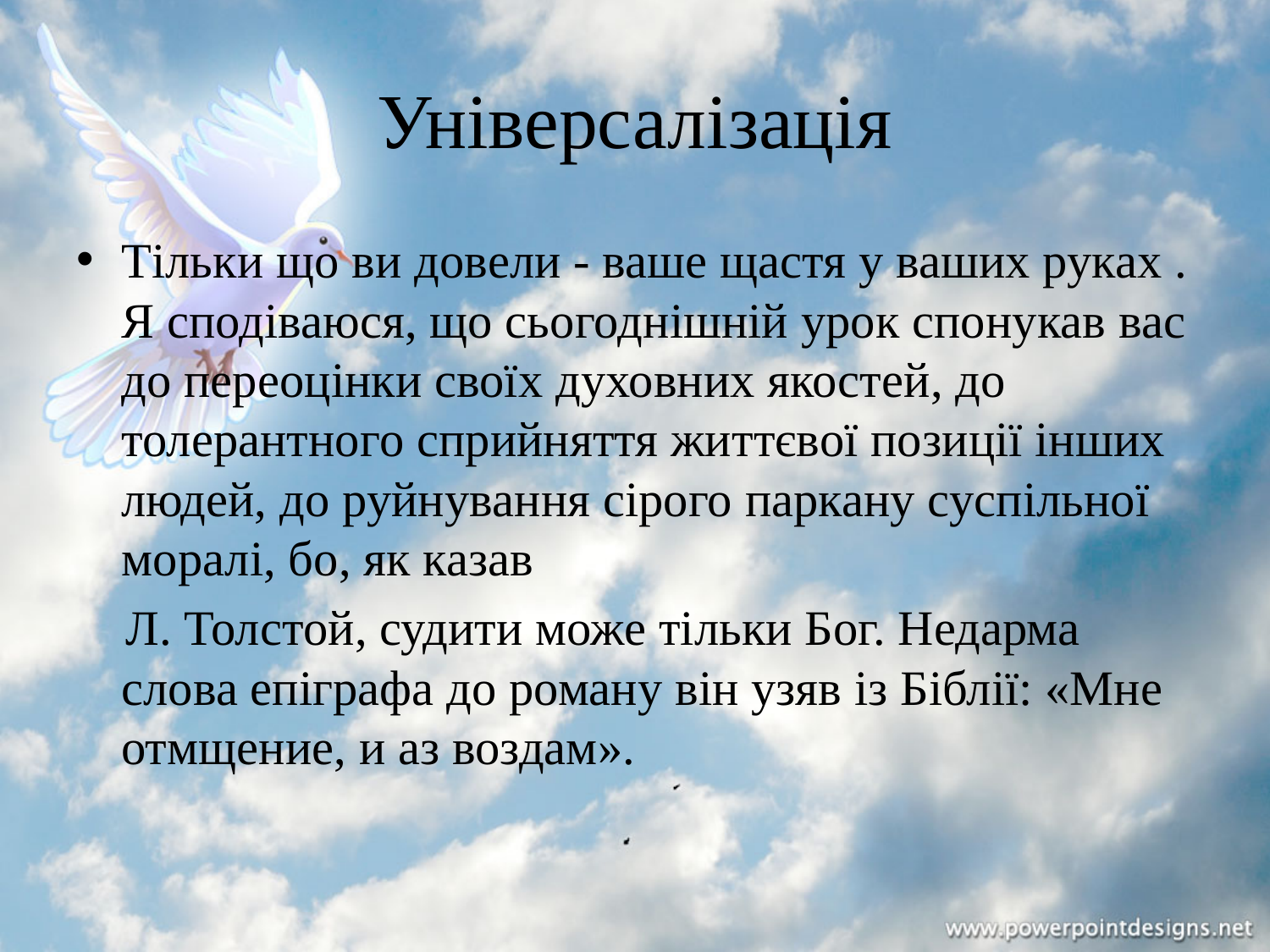

# Універсалізація
Тільки що ви довели - ваше щастя у ваших руках . Я сподіваюся, що сьогоднішній урок спонукав вас до переоцінки своїх духовних якостей, до толерантного сприйняття життєвої позиції інших людей, до руйнування сірого паркану суспільної моралі, бо, як казав
    Л. Толстой, судити може тільки Бог. Недарма слова епіграфа до роману він узяв із Біблії: «Мне отмщение, и аз воздам».